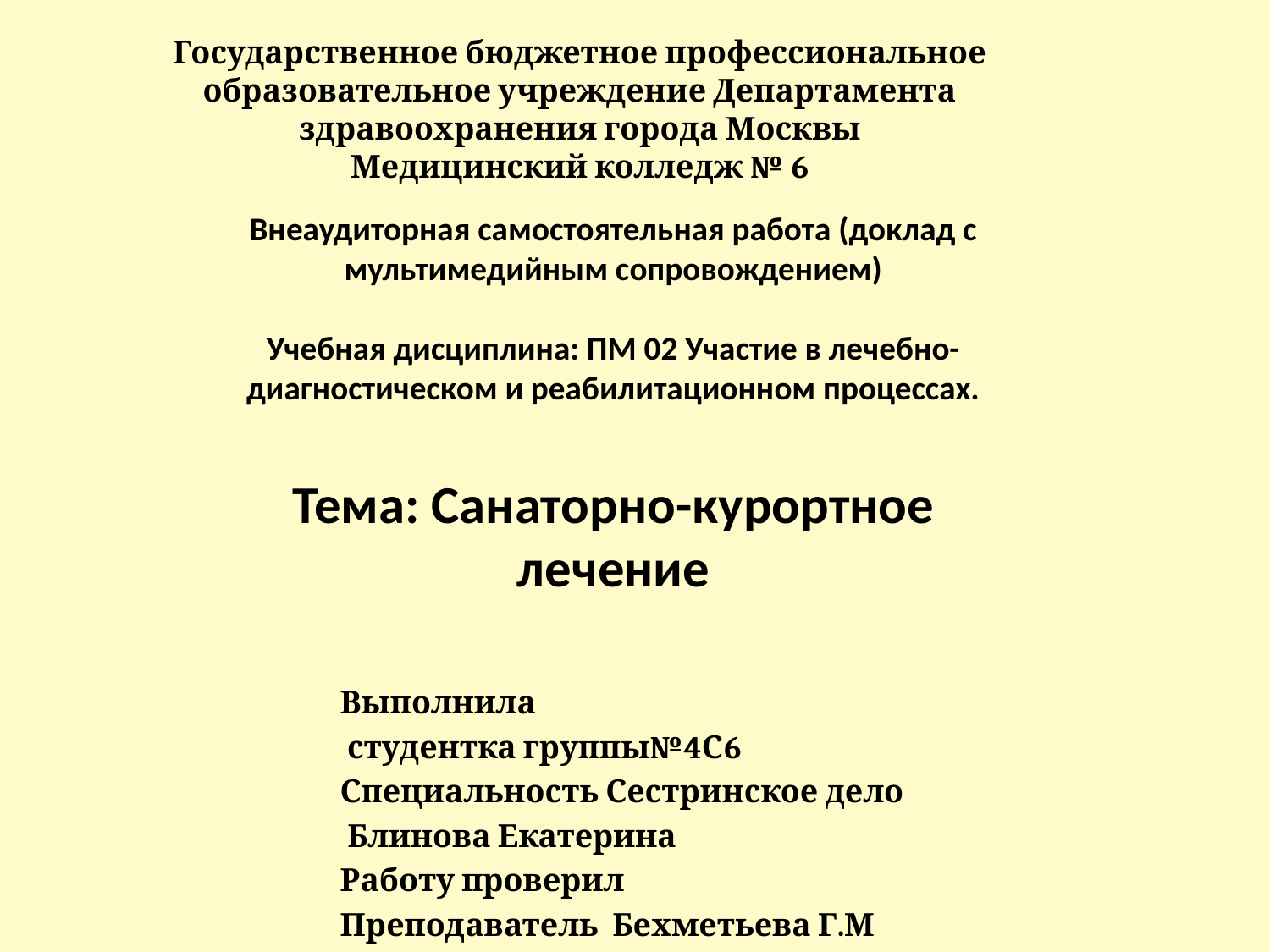

Государственное бюджетное профессиональное образовательное учреждение Департамента здравоохранения города Москвы
Медицинский колледж № 6

# Внеаудиторная самостоятельная работа (доклад с мультимедийным сопровождением) Учебная дисциплина: ПМ 02 Участие в лечебно- диагностическом и реабилитационном процессах. Тема: Санаторно-курортное лечение
Выполнила
 студентка группы№4С6
Специальность Сестринское дело
 Блинова Екатерина
Работу проверил
Преподаватель  Бехметьева Г.М